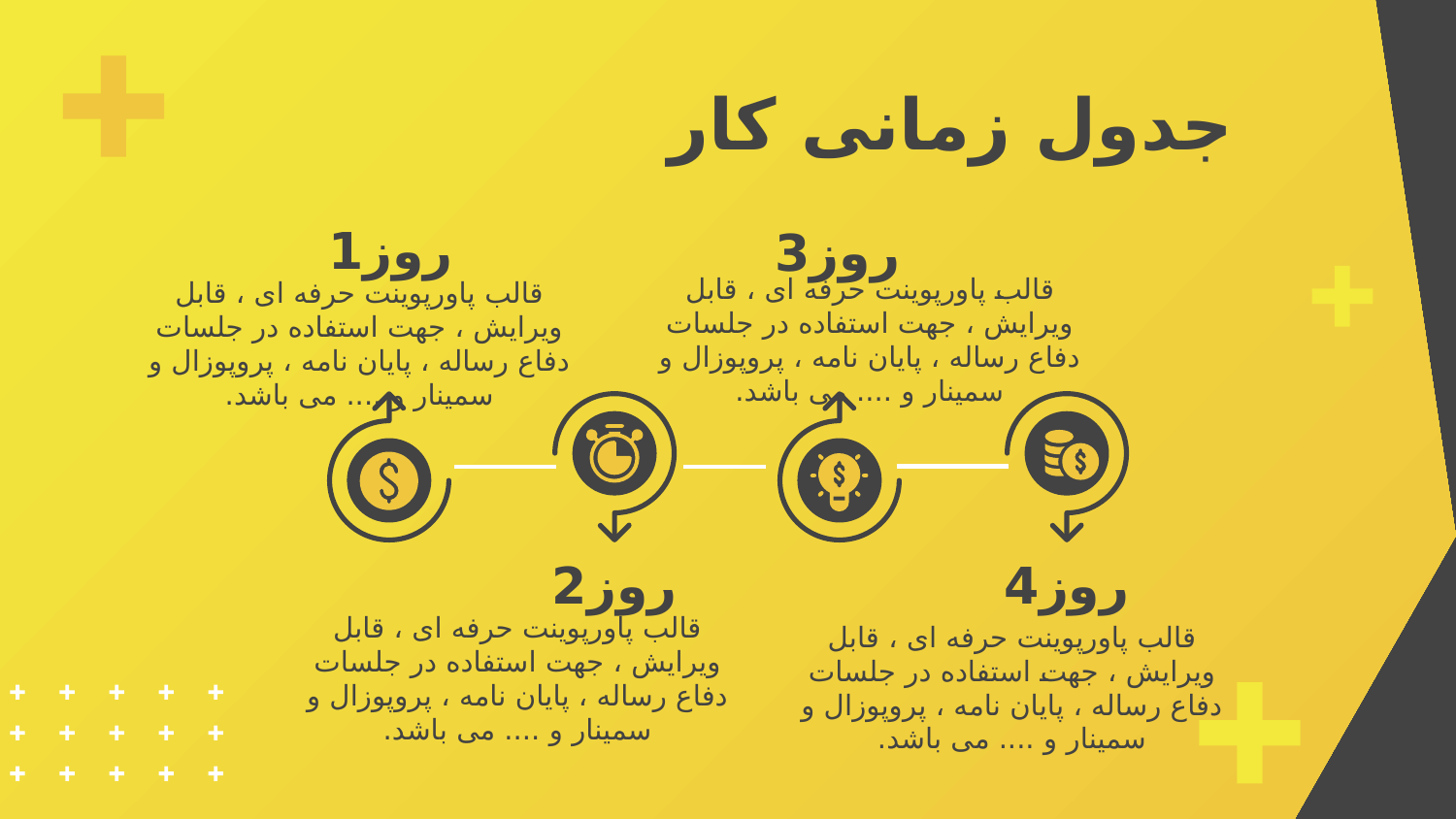

# جدول زمانی کار
روز1
روز3
قالب پاورپوينت حرفه ای ، قابل ویرایش ، جهت استفاده در جلسات دفاع رساله ، پایان نامه ، پروپوزال و سمینار و .... می باشد.
قالب پاورپوينت حرفه ای ، قابل ویرایش ، جهت استفاده در جلسات دفاع رساله ، پایان نامه ، پروپوزال و سمینار و .... می باشد.

روز2
روز4
قالب پاورپوينت حرفه ای ، قابل ویرایش ، جهت استفاده در جلسات دفاع رساله ، پایان نامه ، پروپوزال و سمینار و .... می باشد.
قالب پاورپوينت حرفه ای ، قابل ویرایش ، جهت استفاده در جلسات دفاع رساله ، پایان نامه ، پروپوزال و سمینار و .... می باشد.